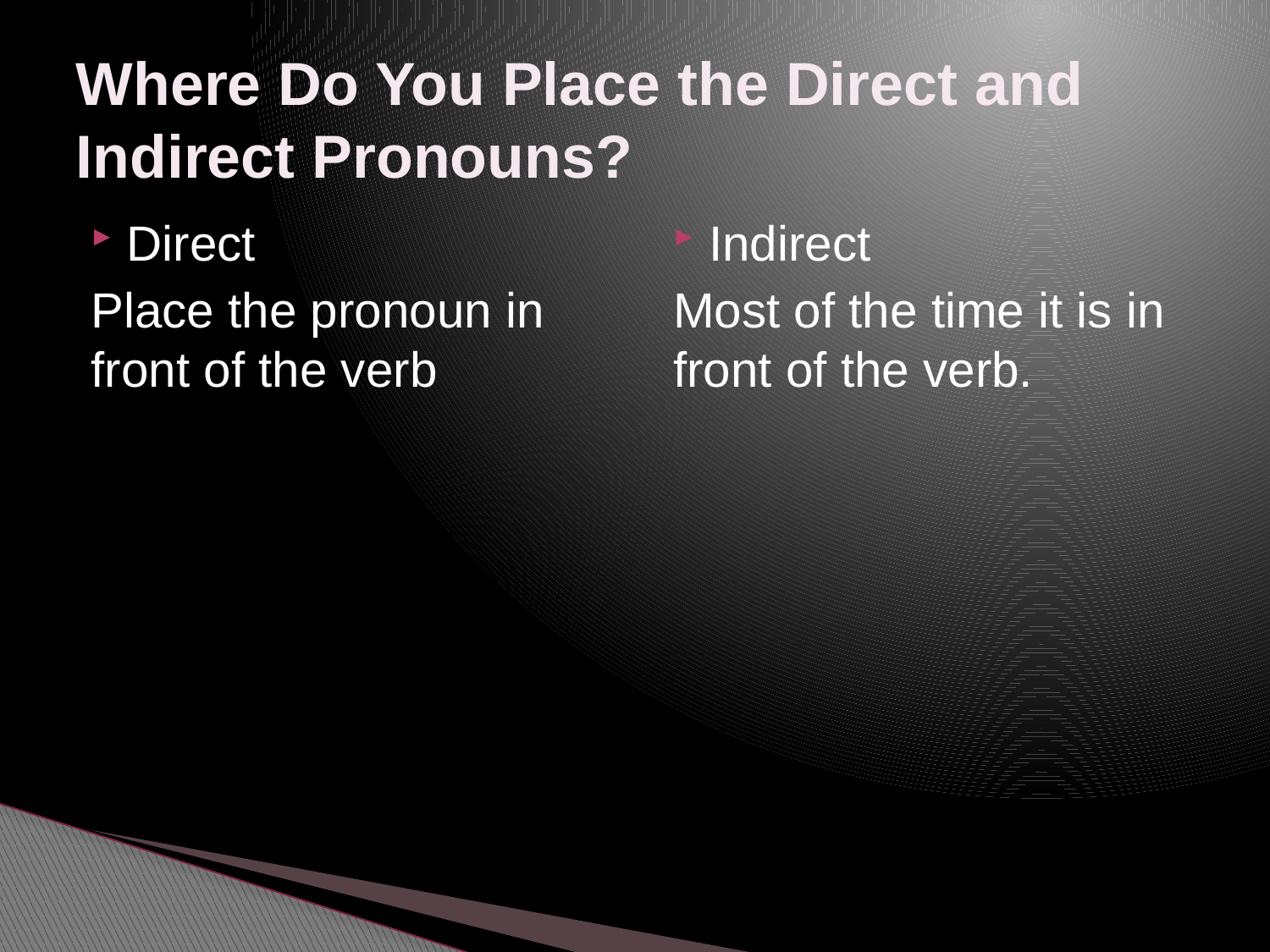

# Where Do You Place the Direct and Indirect Pronouns?
Direct
Place the pronoun in front of the verb

Indirect
Most of the time it is in front of the verb.